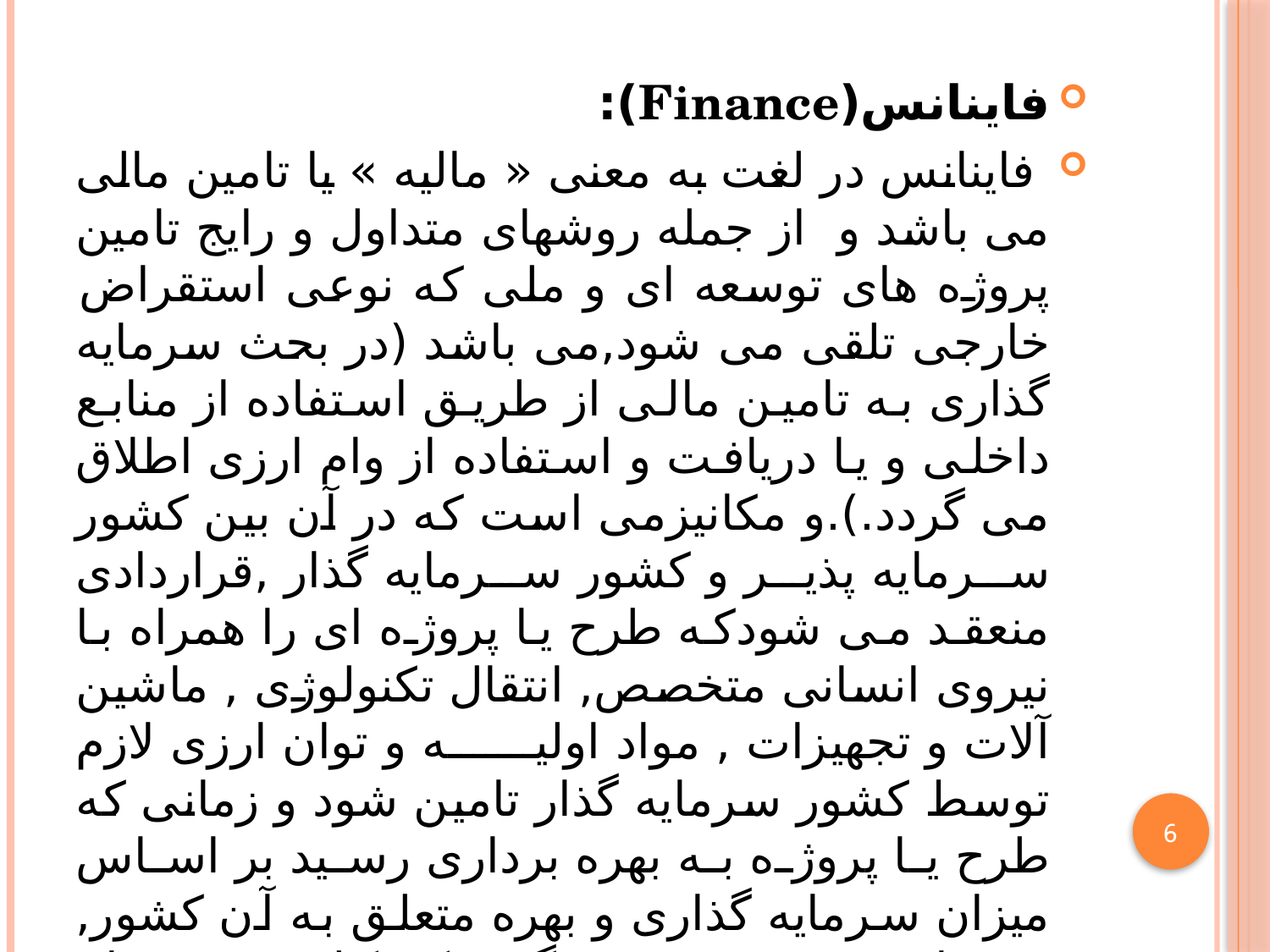

فاینانس(Finance):
 فاینانس در لغت به معنی « مالیه » یا تامین مالی می باشد و  از جمله روشهای متداول و رایج تامین پروژه های توسعه ای و ملی که نوعی استقراض خارجی تلقی می شود,می باشد (در بحث سرمایه گذاری به تامین مالی از طریق استفاده از منابع داخلی و یا دریافت و استفاده از وام ارزی اطلاق می گردد.).و مکانیزمی است که در آن بین کشور سرمایه پذیر و کشور سرمایه گذار ,قراردادی منعقد می شودکه طرح یا پروژه ای را همراه با نیروی انسانی متخصص, انتقال تکنولوژی , ماشین آلات و تجهیزات , مواد اولیه و توان ارزی لازم توسط کشور سرمایه گذار تامین شود و زمانی که طرح یا پروژه به بهره برداری رسید بر اساس میزان سرمایه گذاری و بهره متعلق به آن کشور, سرمایه پذیر متعهد می گردد که کل قیمت تمام شده طرح یا پروژه را به صورت اقساطی در اختیار کشور سرمایه گذار قرار دهد.
6